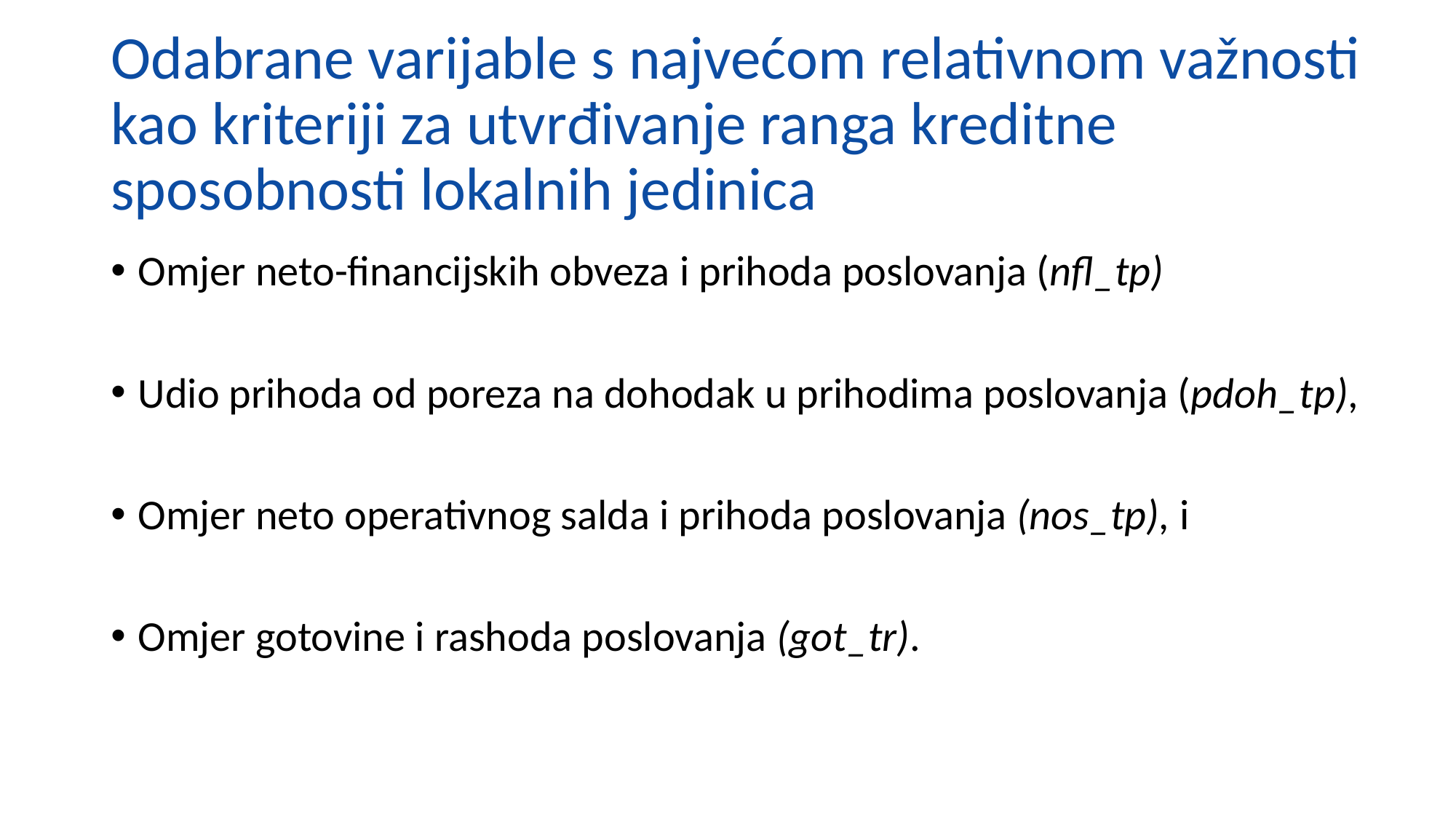

# Odabrane varijable s najvećom relativnom važnosti kao kriteriji za utvrđivanje ranga kreditne sposobnosti lokalnih jedinica
Omjer neto-financijskih obveza i prihoda poslovanja (nfl_tp)

Udio prihoda od poreza na dohodak u prihodima poslovanja (pdoh_tp),

Omjer neto operativnog salda i prihoda poslovanja (nos_tp), i

Omjer gotovine i rashoda poslovanja (got_tr).